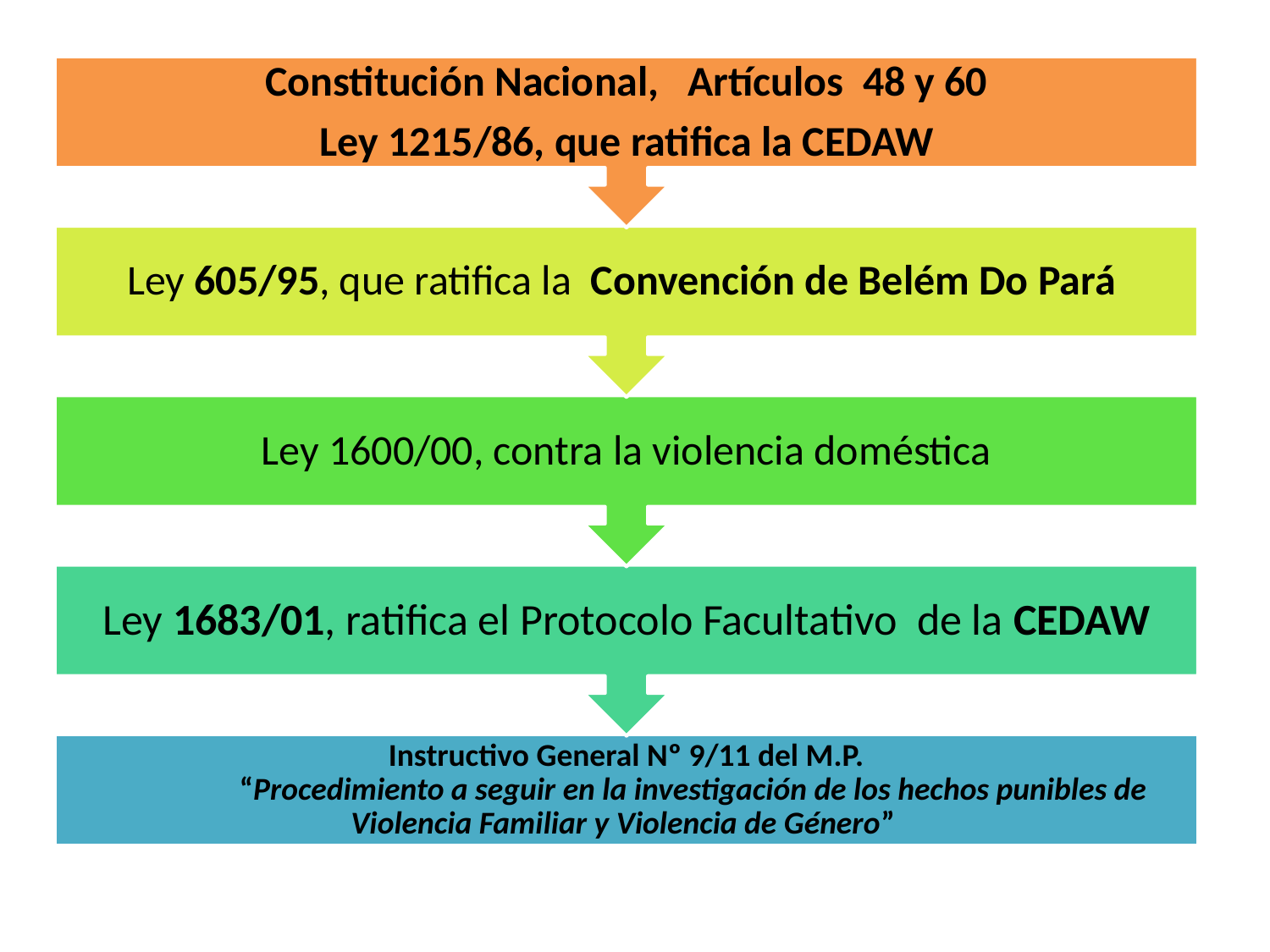

#
Instructivo General Nº 9/11 del M.P.
	 “Procedimiento a seguir en la investigación de los hechos punibles de Violencia Familiar y Violencia de Género”
Ley 1683/01, ratifica el Protocolo Facultativo  de la CEDAW
Ley 1600/00, contra la violencia doméstica
Ley 605/95, que ratifica la  Convención de Belém Do Pará
Constitución Nacional,   Artículos  48 y 60
 Ley 1215/86, que ratifica la CEDAW